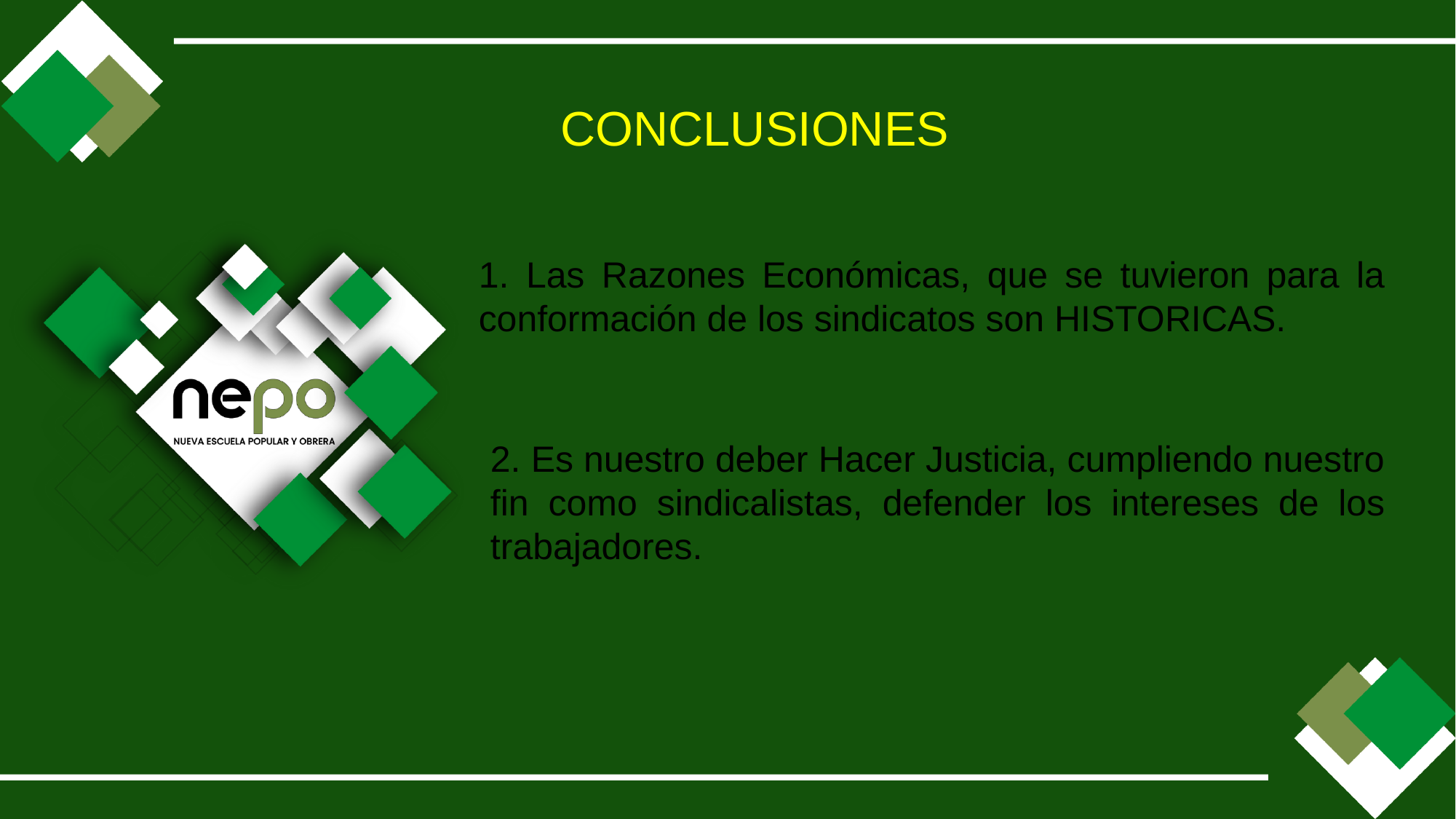

CONCLUSIONES
1. Las Razones Económicas, que se tuvieron para la conformación de los sindicatos son HISTORICAS.
2. Es nuestro deber Hacer Justicia, cumpliendo nuestro fin como sindicalistas, defender los intereses de los trabajadores.